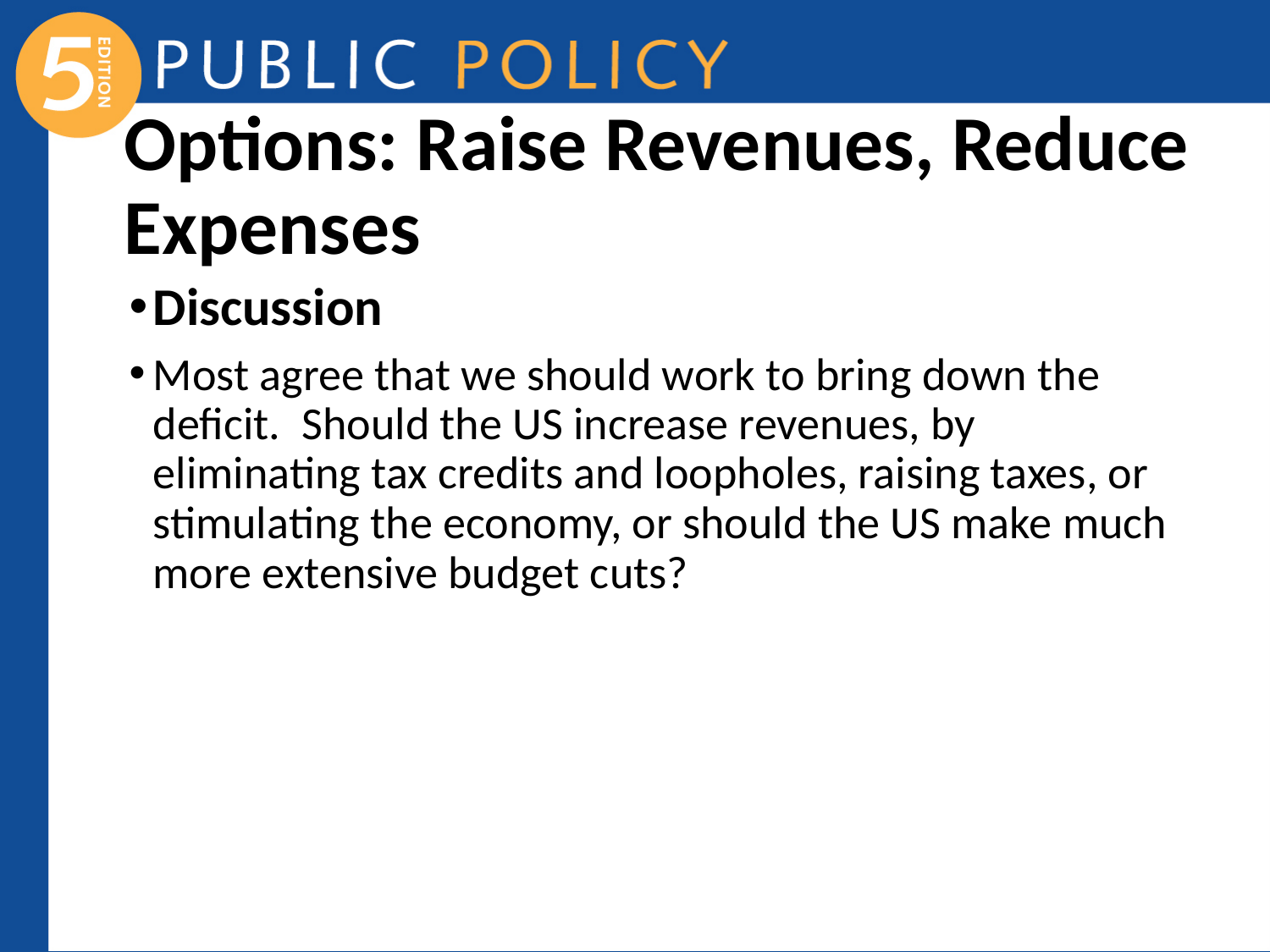

# Options: Raise Revenues, Reduce Expenses
Discussion
Most agree that we should work to bring down the deficit.  Should the US increase revenues, by eliminating tax credits and loopholes, raising taxes, or stimulating the economy, or should the US make much more extensive budget cuts?